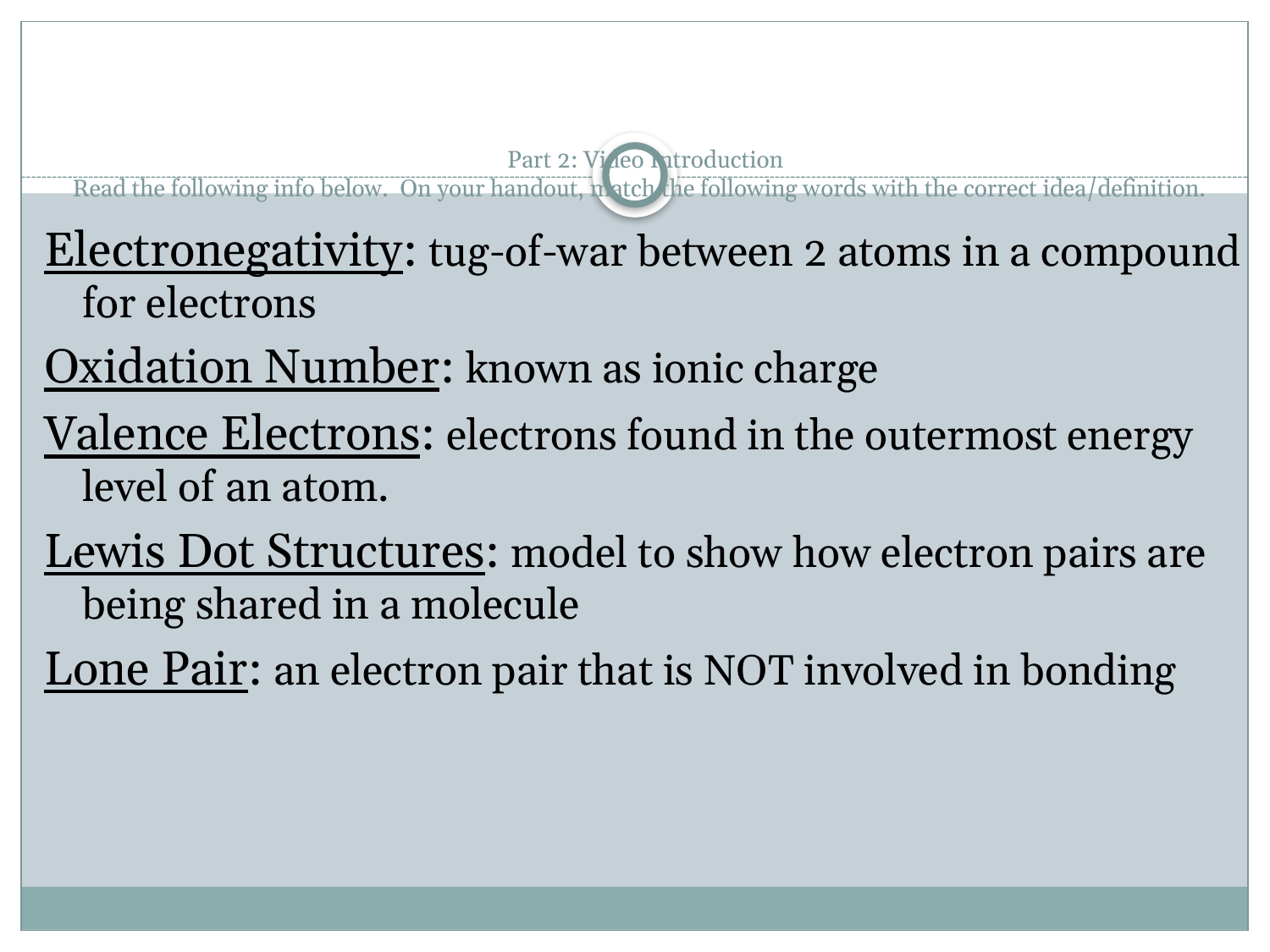

# Part 2: Video Introduction Read the following info below.  On your handout, match the following words with the correct idea/definition.
Electronegativity: tug-of-war between 2 atoms in a compound for electrons
Oxidation Number: known as ionic charge
Valence Electrons: electrons found in the outermost energy level of an atom.
Lewis Dot Structures: model to show how electron pairs are being shared in a molecule
Lone Pair: an electron pair that is NOT involved in bonding